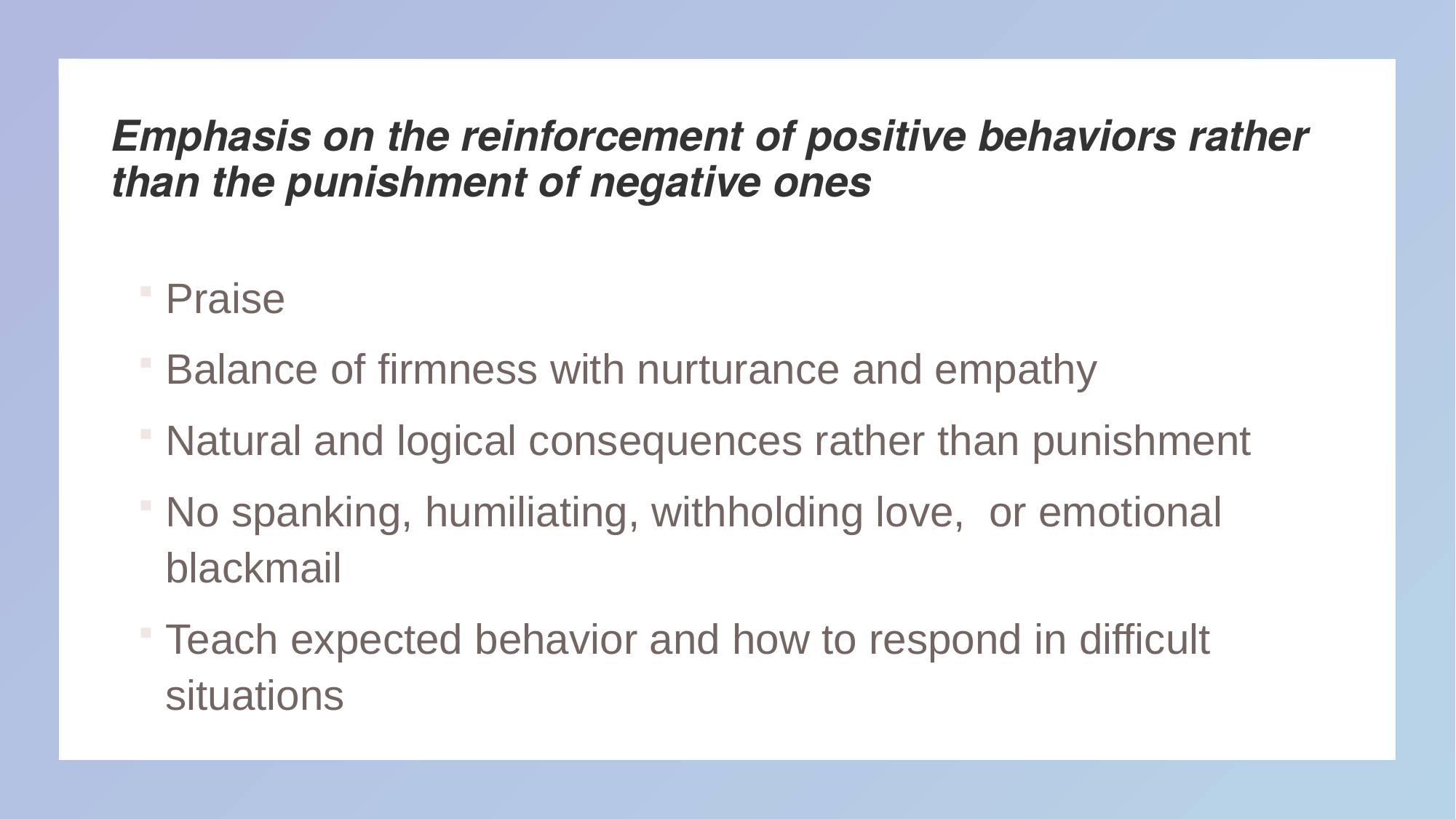

# Emphasis on the reinforcement of positive behaviors rather than the punishment of negative ones
Praise
Balance of firmness with nurturance and empathy
Natural and logical consequences rather than punishment
No spanking, humiliating, withholding love,  or emotional blackmail
Teach expected behavior and how to respond in difficult situations